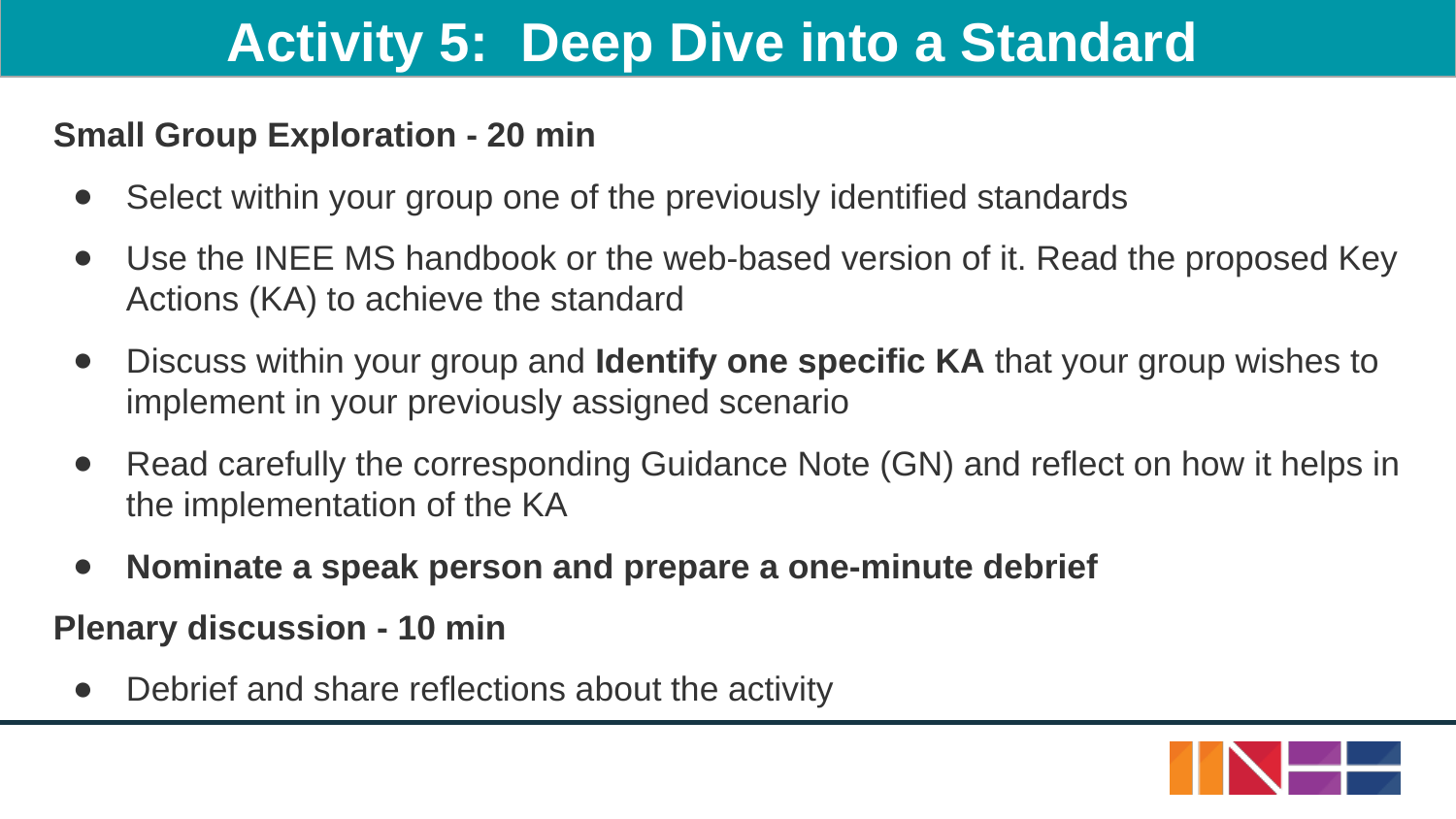

Activity 5:  Deep Dive into a Standard

Small Group Exploration - 20 min
Select within your group one of the previously identified standards
Use the INEE MS handbook or the web-based version of it. Read the proposed Key Actions (KA) to achieve the standard
Discuss within your group and Identify one specific KA that your group wishes to implement in your previously assigned scenario
Read carefully the corresponding Guidance Note (GN) and reflect on how it helps in the implementation of the KA
Nominate a speak person and prepare a one-minute debrief
Plenary discussion - 10 min
Debrief and share reflections about the activity